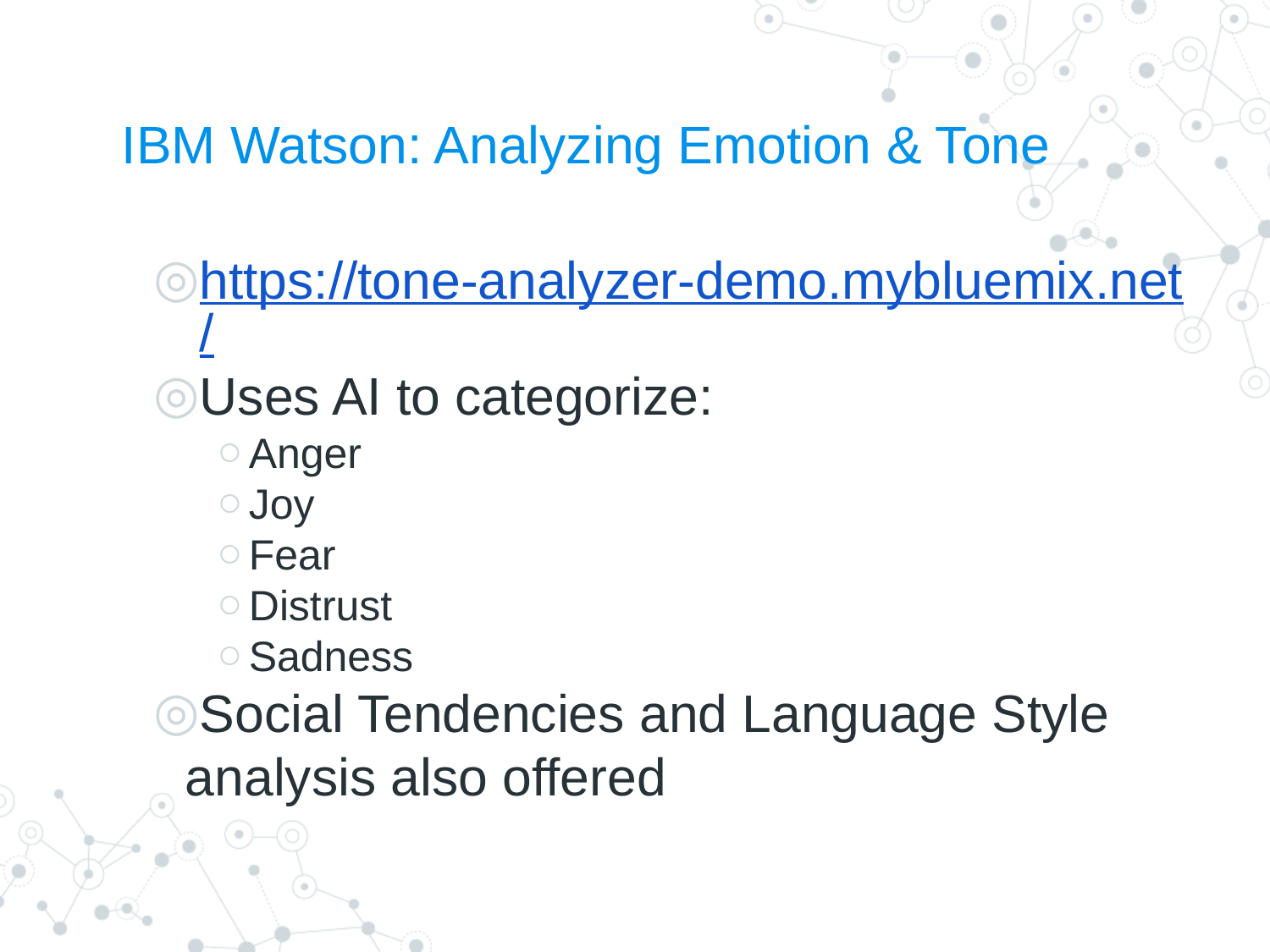

# IBM Watson: Analyzing Emotion & Tone
https://tone-analyzer-demo.mybluemix.net/
Uses AI to categorize:
Anger
Joy
Fear
Distrust
Sadness
Social Tendencies and Language Style analysis also offered